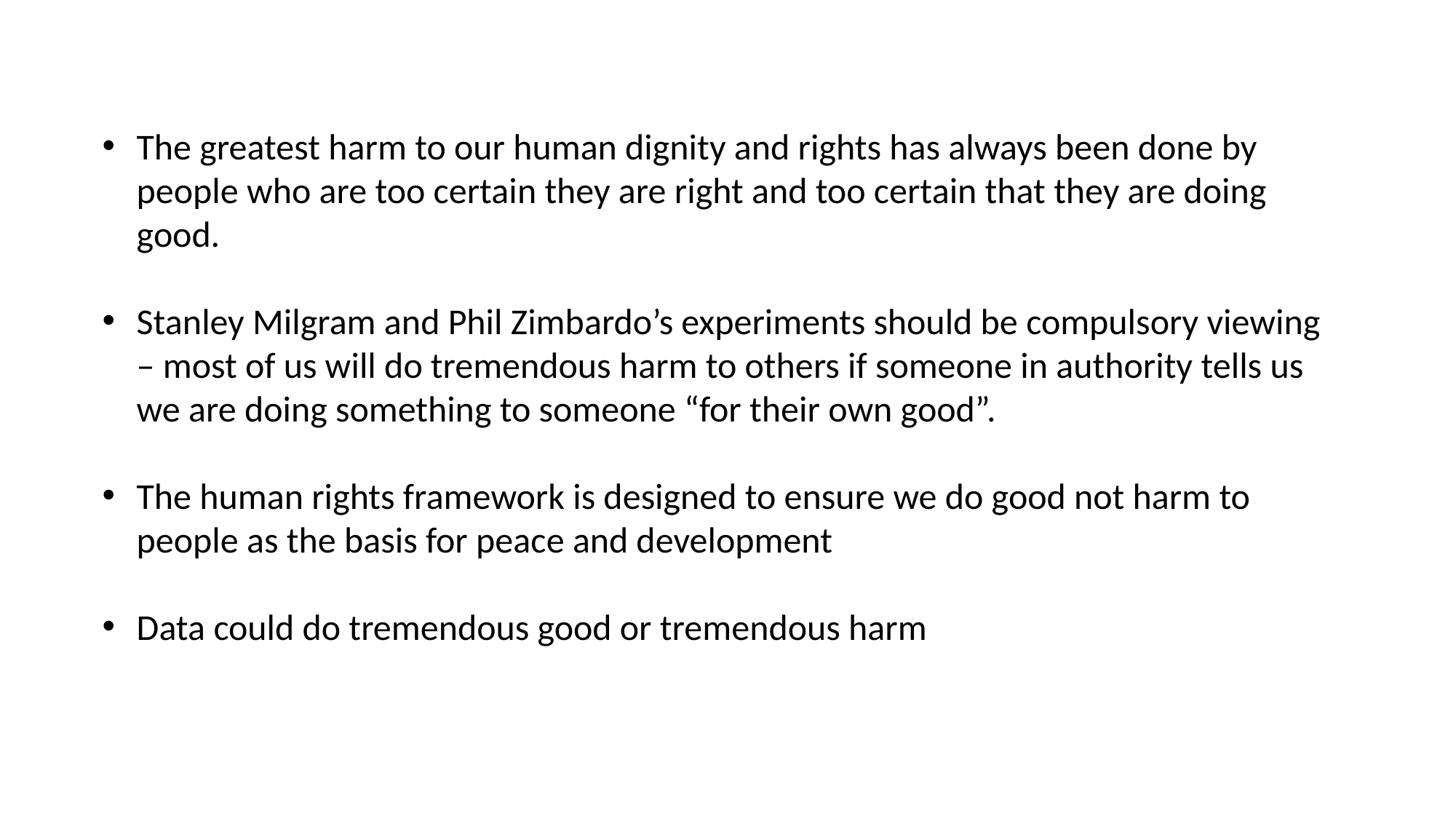

The greatest harm to our human dignity and rights has always been done by people who are too certain they are right and too certain that they are doing good.

Stanley Milgram and Phil Zimbardo’s experiments should be compulsory viewing – most of us will do tremendous harm to others if someone in authority tells us we are doing something to someone “for their own good”.

The human rights framework is designed to ensure we do good not harm to people as the basis for peace and development

Data could do tremendous good or tremendous harm